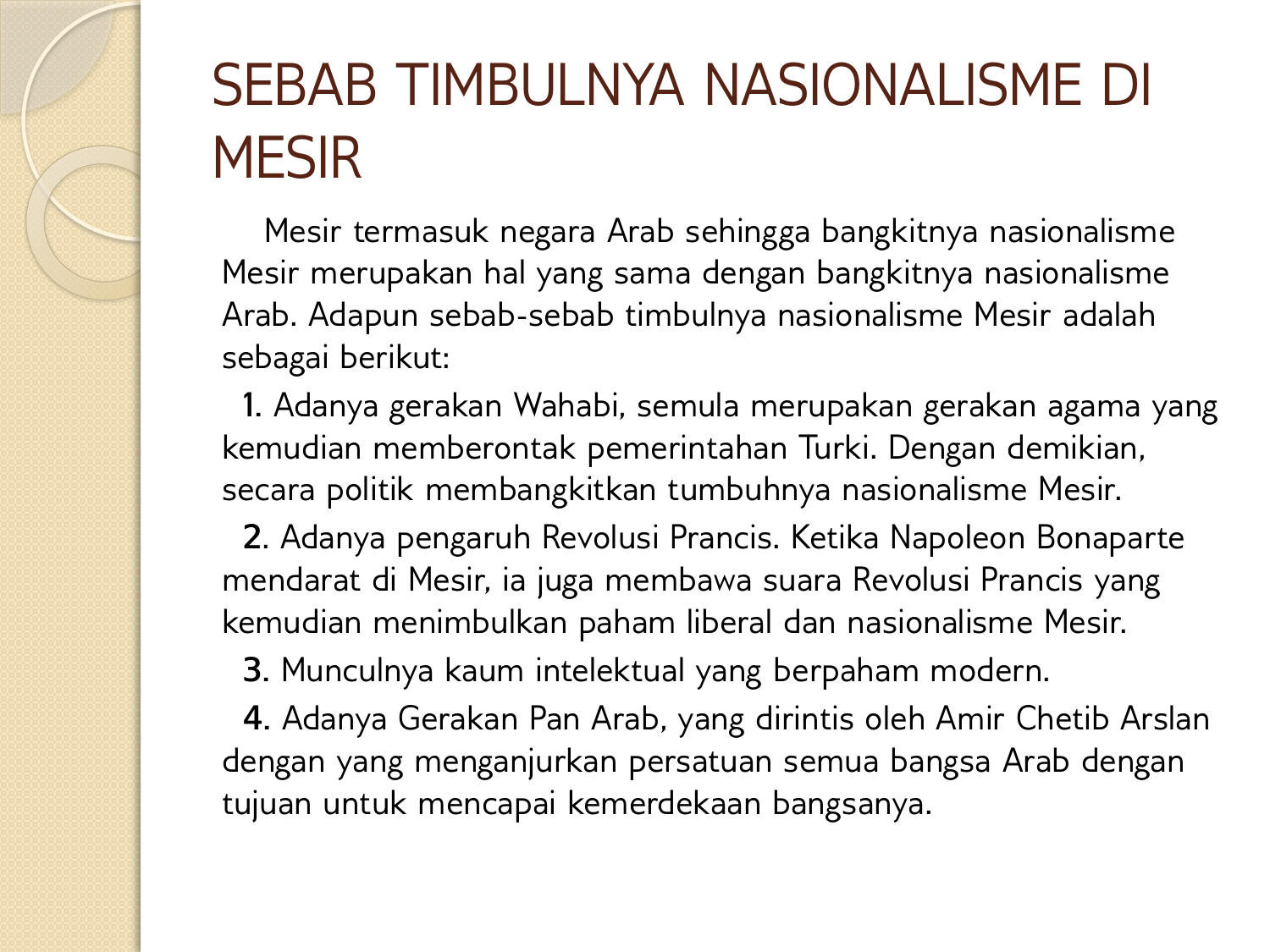

# SEBAB TIMBULNYA NASIONALISME DI MESIR
    Mesir termasuk negara Arab sehingga bangkitnya nasionalisme Mesir merupakan hal yang sama dengan bangkitnya nasionalisme Arab. Adapun sebab-sebab timbulnya nasionalisme Mesir adalah sebagai berikut:
  1. Adanya gerakan Wahabi, semula merupakan gerakan agama yang kemudian memberontak pemerintahan Turki. Dengan demikian, secara politik membangkitkan tumbuhnya nasionalisme Mesir.
  2. Adanya pengaruh Revolusi Prancis. Ketika Napoleon Bonaparte mendarat di Mesir, ia juga membawa suara Revolusi Prancis yang kemudian menimbulkan paham liberal dan nasionalisme Mesir.
  3. Munculnya kaum intelektual yang berpaham modern.
  4. Adanya Gerakan Pan Arab, yang dirintis oleh Amir Chetib Arslan dengan yang menganjurkan persatuan semua bangsa Arab dengan tujuan untuk mencapai kemerdekaan bangsanya.